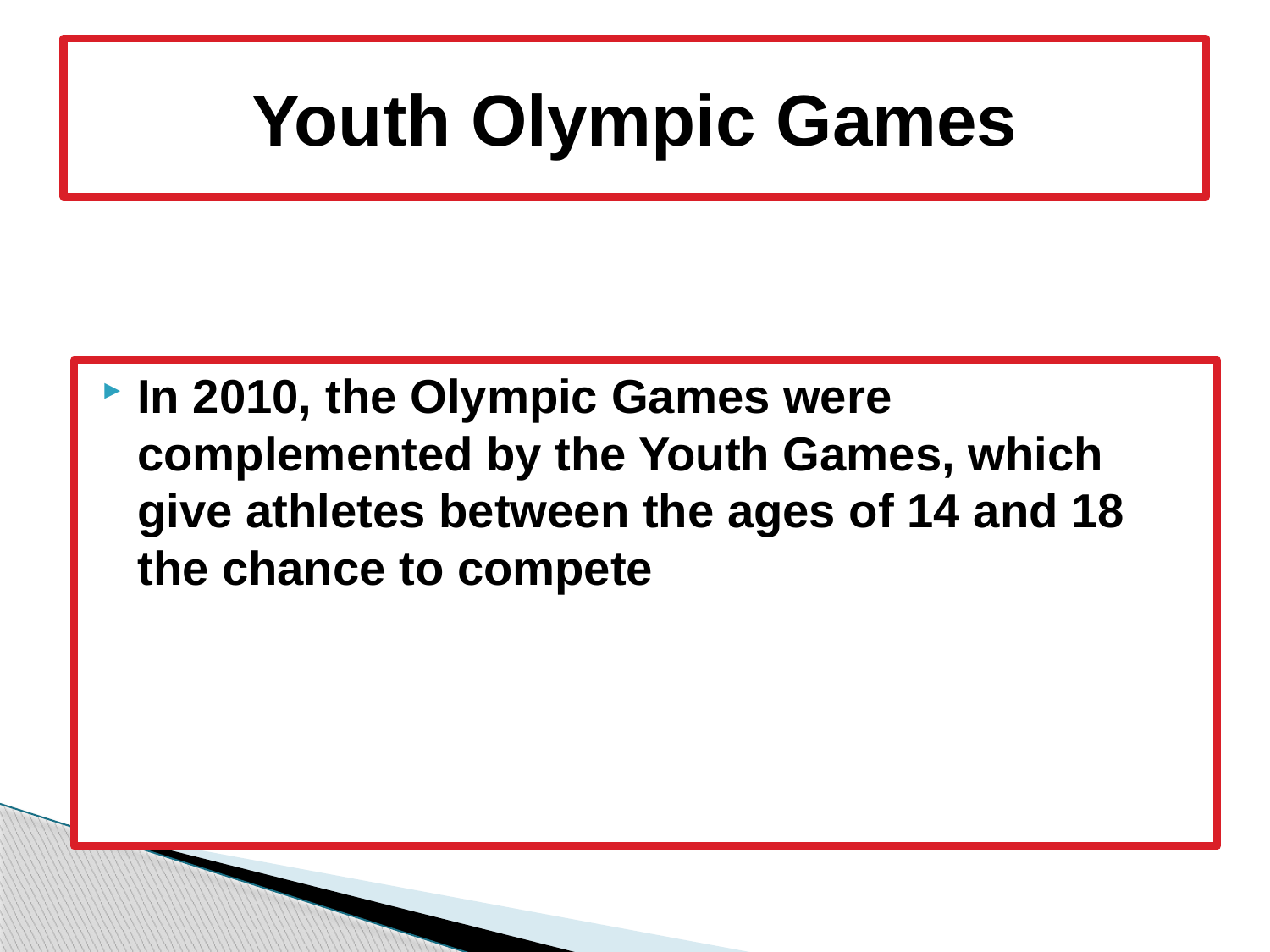

# Youth Olympic Games
In 2010, the Olympic Games were complemented by the Youth Games, which give athletes between the ages of 14 and 18 the chance to compete